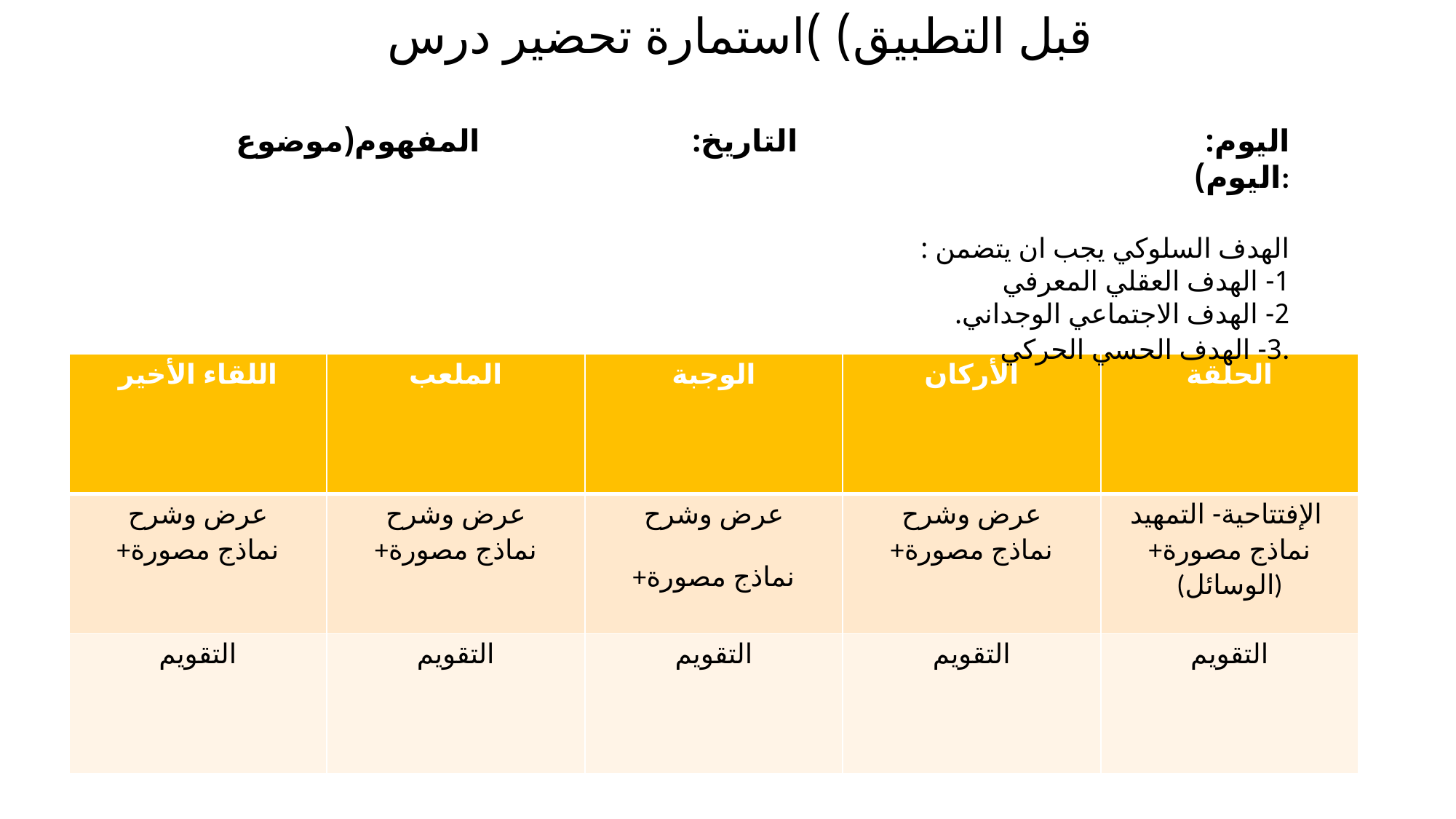

قبل التطبيق) )استمارة تحضير درس

اليوم:                                                    التاريخ:                           المفهوم(موضوع اليوم):

الهدف السلوكي يجب ان يتضمن :
1- الهدف العقلي المعرفي
2- الهدف الاجتماعي الوجداني.
3- الهدف الحسي الحركي.
| اللقاء الأخير | الملعب | الوجبة | الأركان | الحلقة |
| --- | --- | --- | --- | --- |
| عرض وشرح +نماذج مصورة | عرض وشرح +نماذج مصورة | عرض وشرح +نماذج مصورة | عرض وشرح +نماذج مصورة | الإفتتاحية- التمهيد +نماذج مصورة (الوسائل) |
| التقويم | التقويم | التقويم | التقويم | التقويم |